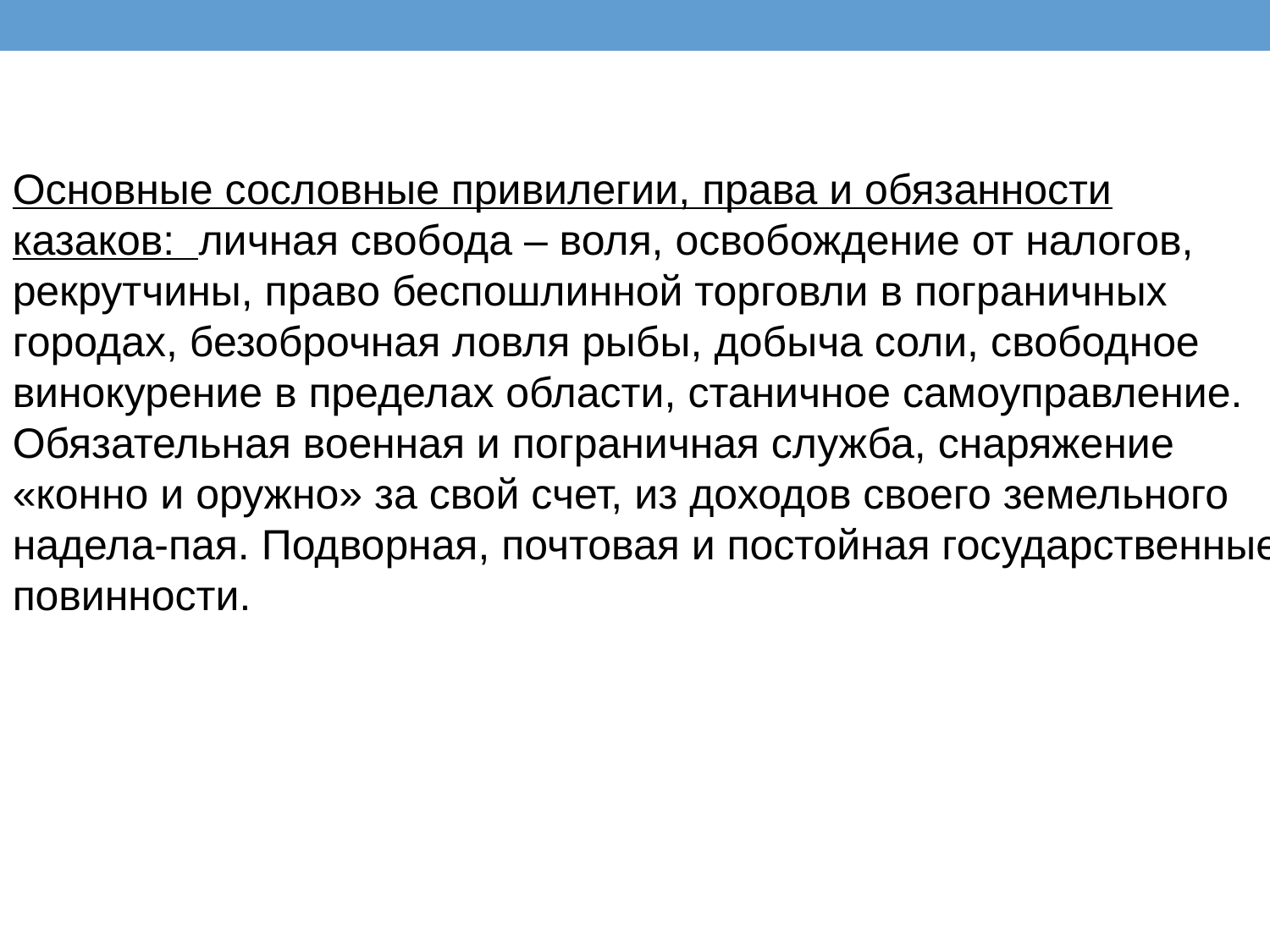

Основные сословные привилегии, права и обязанности казаков:  личная свобода – воля, освобождение от налогов, рекрутчины, право беспошлинной торговли в пограничных городах, безоброчная ловля рыбы, добыча соли, свободное винокурение в пределах области, станичное самоуправление. Обязательная военная и пограничная служба, снаряжение «конно и оружно» за свой счет, из доходов своего земельного надела-пая. Подворная, почтовая и постойная государственные повинности.